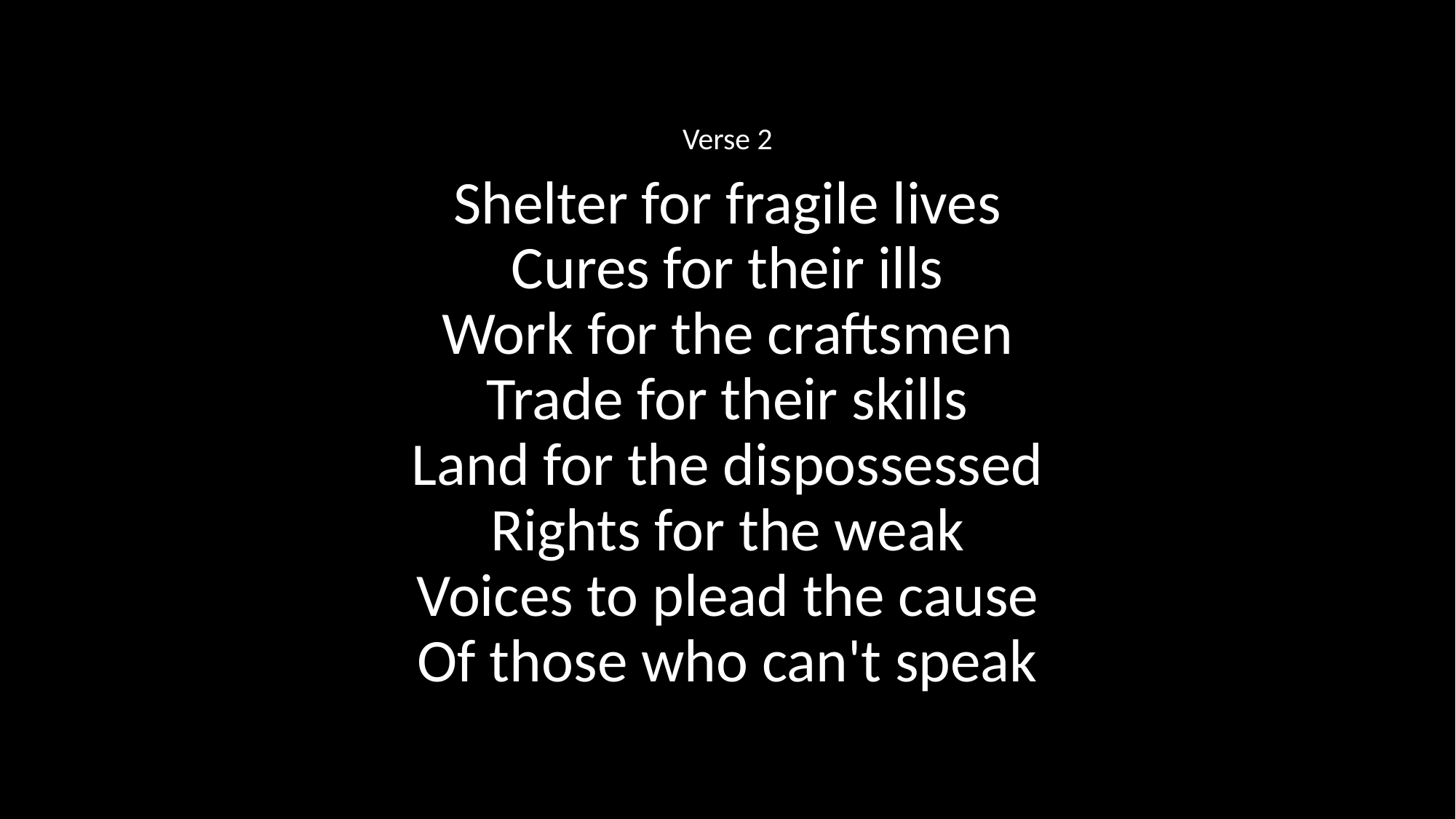

Verse 2
Shelter for fragile lives
Cures for their ills
Work for the craftsmen
Trade for their skills
Land for the dispossessed
Rights for the weak
Voices to plead the cause
Of those who can't speak